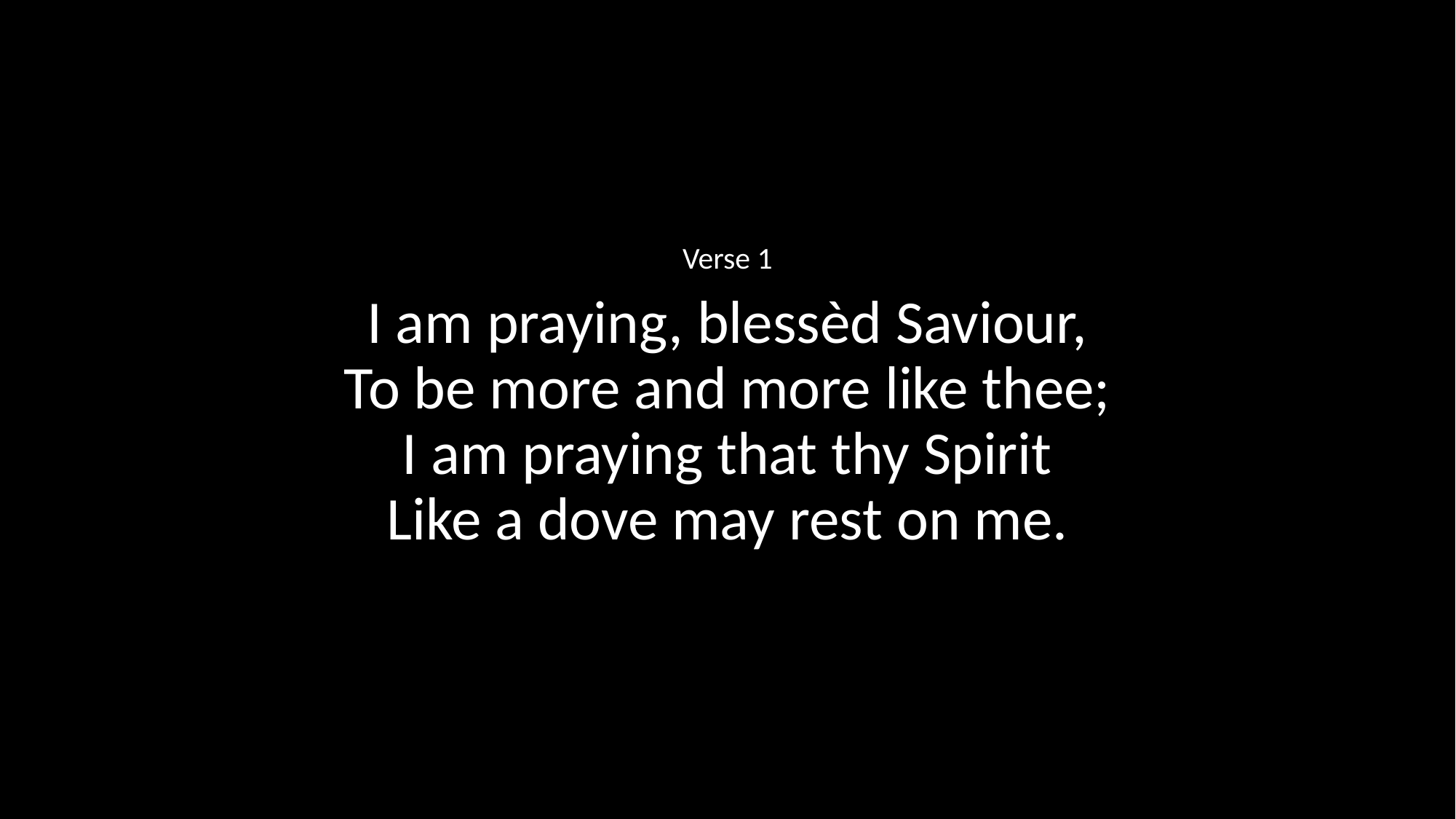

Verse 1
I am praying, blessèd Saviour,
To be more and more like thee;
I am praying that thy Spirit
Like a dove may rest on me.